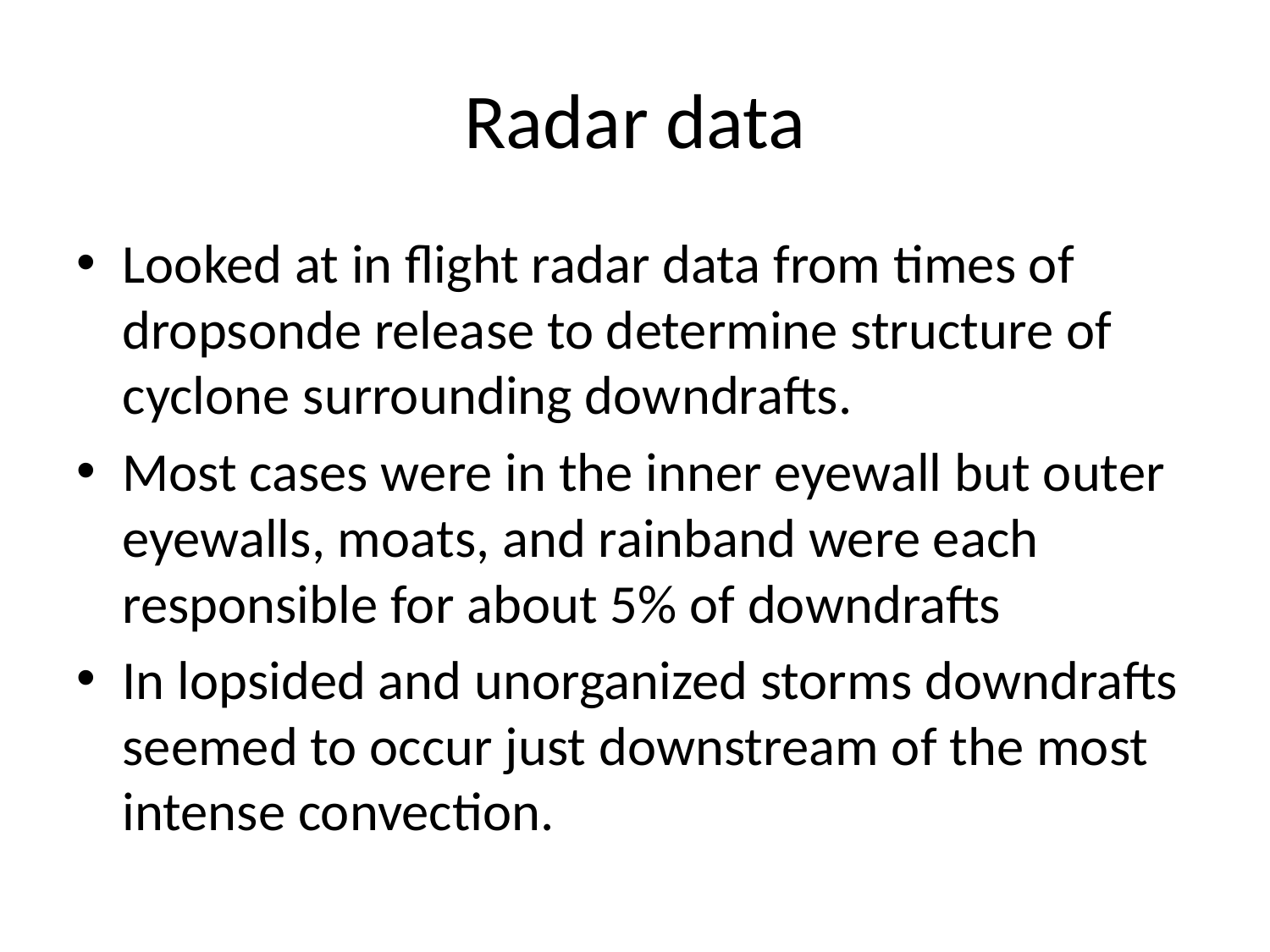

# Radar data
Looked at in flight radar data from times of dropsonde release to determine structure of cyclone surrounding downdrafts.
Most cases were in the inner eyewall but outer eyewalls, moats, and rainband were each responsible for about 5% of downdrafts
In lopsided and unorganized storms downdrafts seemed to occur just downstream of the most intense convection.